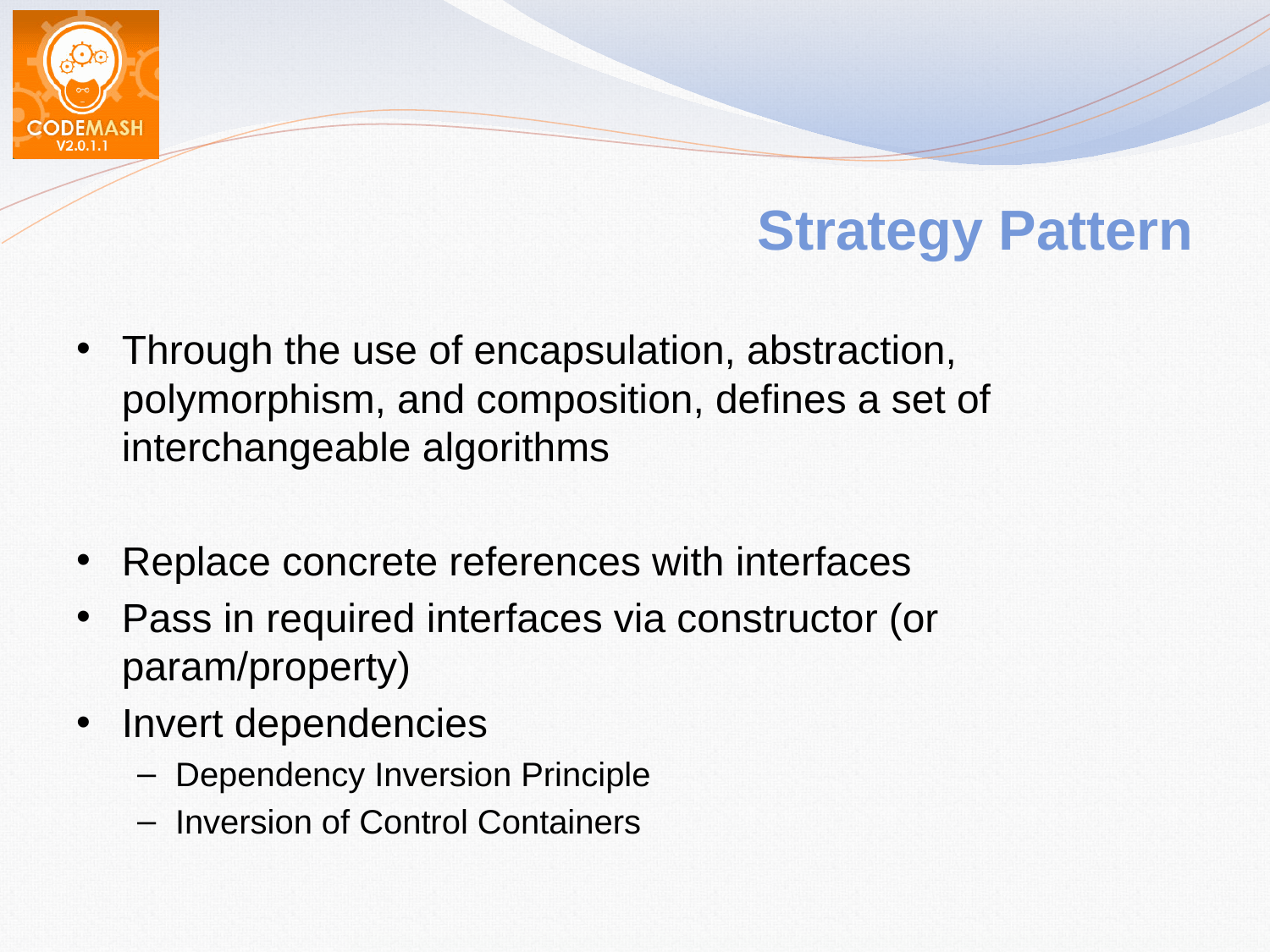

# Strategy Pattern
Through the use of encapsulation, abstraction, polymorphism, and composition, defines a set of interchangeable algorithms

Replace concrete references with interfaces
Pass in required interfaces via constructor (or param/property)
Invert dependencies
Dependency Inversion Principle
Inversion of Control Containers